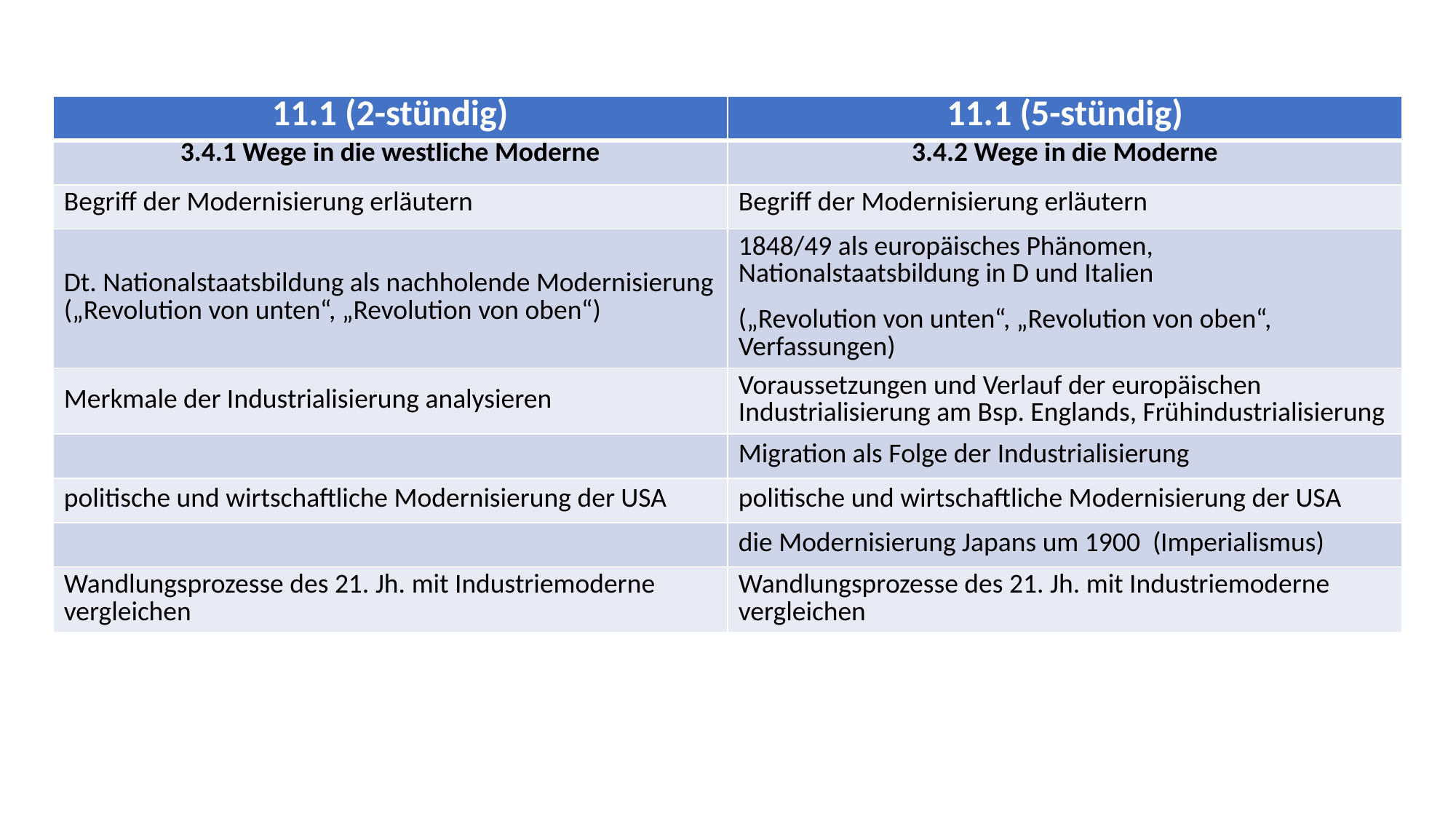

| 11.1 (2-stündig) | 11.1 (5-stündig) |
| --- | --- |
| 3.4.1 Wege in die westliche Moderne | 3.4.2 Wege in die Moderne |
| Begriff der Modernisierung erläutern | Begriff der Modernisierung erläutern |
| Dt. Nationalstaatsbildung als nachholende Modernisierung („Revolution von unten“, „Revolution von oben“) | 1848/49 als europäisches Phänomen, Nationalstaatsbildung in D und Italien („Revolution von unten“, „Revolution von oben“, Verfassungen) |
| Merkmale der Industrialisierung analysieren | Voraussetzungen und Verlauf der europäischen Industrialisierung am Bsp. Englands, Frühindustrialisierung |
|  | Migration als Folge der Industrialisierung |
| politische und wirtschaftliche Modernisierung der USA | politische und wirtschaftliche Modernisierung der USA |
|  | die Modernisierung Japans um 1900 (Imperialismus) |
| Wandlungsprozesse des 21. Jh. mit Industriemoderne vergleichen | Wandlungsprozesse des 21. Jh. mit Industriemoderne vergleichen |